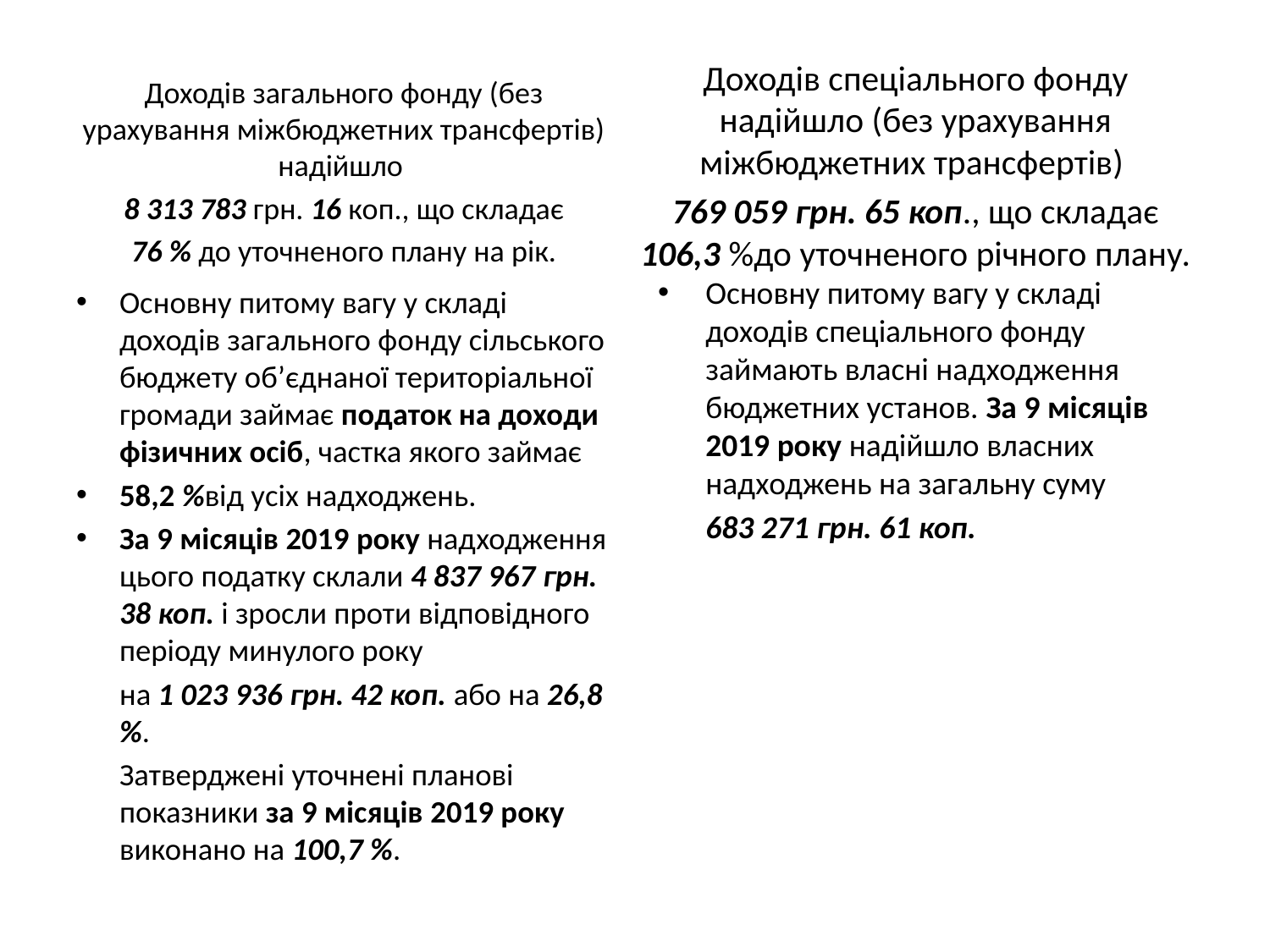

Доходів загального фонду (без урахування міжбюджетних трансфертів) надійшло
8 313 783 грн. 16 коп., що складає
 76 % до уточненого плану на рік.

Доходів спеціального фонду надійшло (без урахування міжбюджетних трансфертів)
769 059 грн. 65 коп., що складає 106,3 %до уточненого річного плану.

Основну питому вагу у складі доходів спеціального фонду займають власні надходження бюджетних установ. За 9 місяців 2019 року надійшло власних надходжень на загальну суму
	683 271 грн. 61 коп.

Основну питому вагу у складі доходів загального фонду сільського бюджету об’єднаної територіальної громади займає податок на доходи фізичних осіб, частка якого займає
58,2 %від усіх надходжень.
За 9 місяців 2019 року надходження цього податку склали 4 837 967 грн. 38 коп. і зросли проти відповідного періоду минулого року
	на 1 023 936 грн. 42 коп. або на 26,8 %.
	Затверджені уточнені планові показники за 9 місяців 2019 року виконано на 100,7 %.